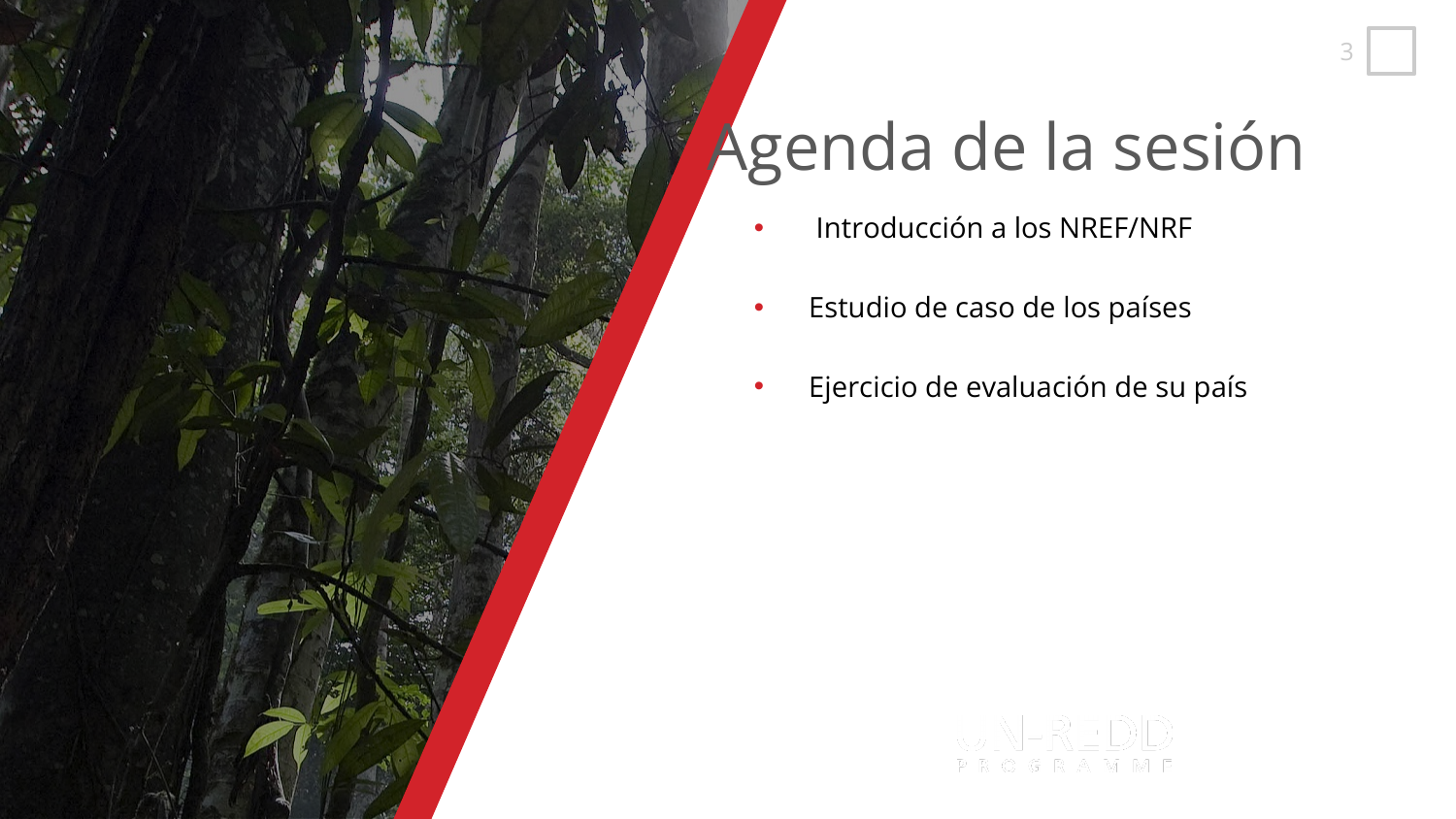

Introducción a los NREF/NRF

Estudio de caso de los países

Ejercicio de evaluación de su país